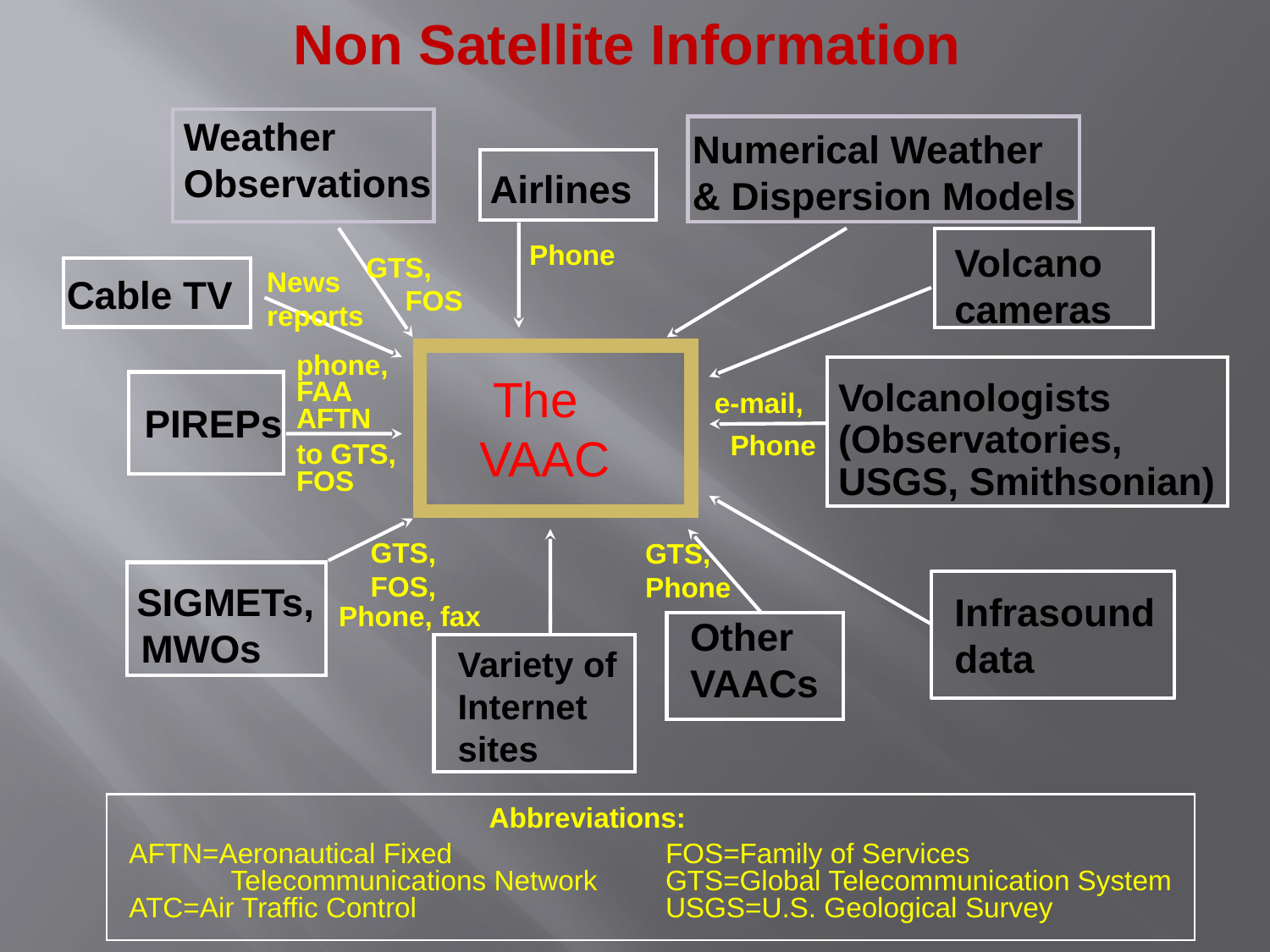

# Non Satellite Information
Weather
Observations

Numerical Weather
& Dispersion Models

Airlines

Volcano
cameras
Phone
GTS,
     FOS

News
reports

Cable TV

phone,FAA AFTN

     The
    VAAC
Volcanologists
(Observatories,
USGS, Smithsonian)

e-mail,
 PIREPs

Phone

to GTS, FOS

GTS,
FOS,

GTS,
Phone

 SIGMETs,
 MWOs

Infrasound data
Phone, fax
Other
VAACs

Variety of
Internet
sites

Abbreviations:

AFTN=Aeronautical Fixed
             Telecommunications Network
ATC=Air Traffic Control
FOS=Family of Services
GTS=Global Telecommunication System
USGS=U.S. Geological Survey